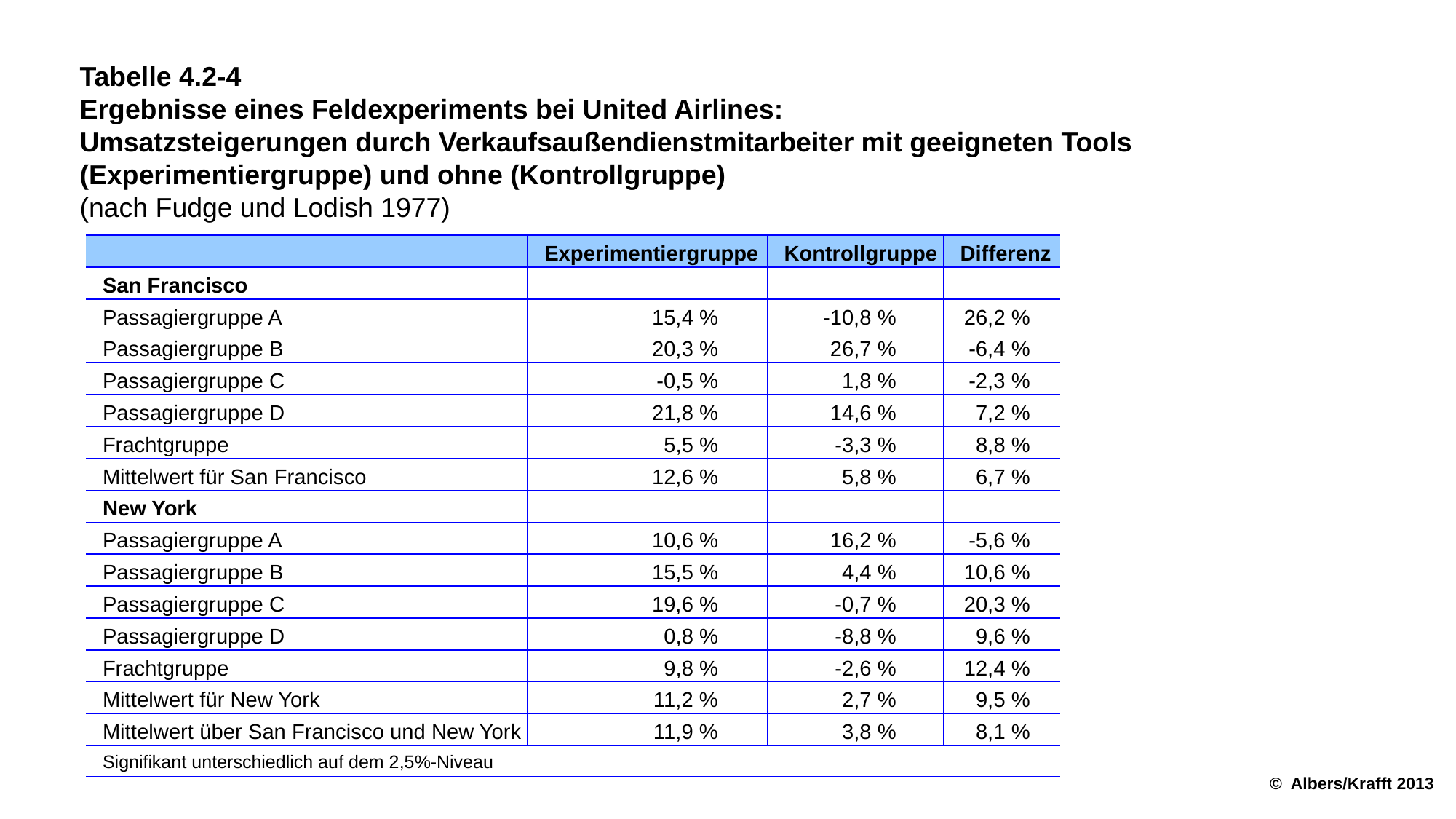

Tabelle 4.2-4
Ergebnisse eines Feldexperiments bei United Airlines:
Umsatzsteigerungen durch Verkaufsaußendienstmitarbeiter mit geeigneten Tools (Experimentiergruppe) und ohne (Kontrollgruppe)
(nach Fudge und Lodish 1977)
|  | Experimentier­gruppe | Kontrollgruppe | Differenz |
| --- | --- | --- | --- |
| San Francisco |  |  |  |
| Passagiergruppe A | 15,4 % | -10,8 % | 26,2 % |
| Passagiergruppe B | 20,3 % | 26,7 % | -6,4 % |
| Passagiergruppe C | -0,5 % | 1,8 % | -2,3 % |
| Passagiergruppe D | 21,8 % | 14,6 % | 7,2 % |
| Frachtgruppe | 5,5 % | -3,3 % | 8,8 % |
| Mittelwert für San Francisco | 12,6 % | 5,8 % | 6,7 % |
| New York |  |  |  |
| Passagiergruppe A | 10,6 % | 16,2 % | -5,6 % |
| Passagiergruppe B | 15,5 % | 4,4 % | 10,6 % |
| Passagiergruppe C | 19,6 % | -0,7 % | 20,3 % |
| Passagiergruppe D | 0,8 % | -8,8 % | 9,6 % |
| Frachtgruppe | 9,8 % | -2,6 % | 12,4 % |
| Mittelwert für New York | 11,2 % | 2,7 % | 9,5 % |
| Mittelwert über San Francisco und New York | 11,9 % | 3,8 % | 8,1 % |
| Signifikant unterschiedlich auf dem 2,5%-Niveau |  |  |  |
©  Albers/Krafft 2013